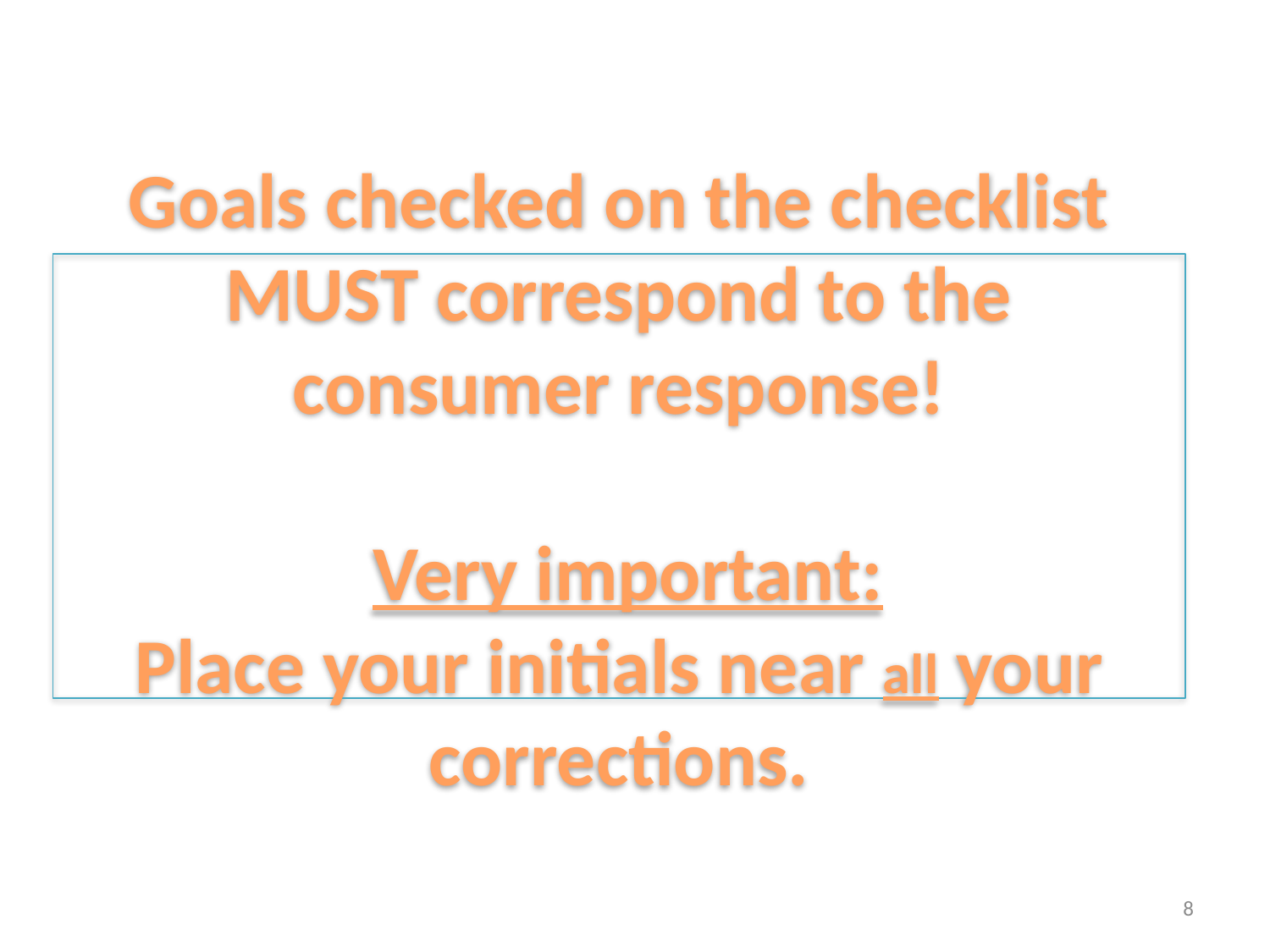

# Goals checked on the checklist MUST correspond to the consumer response! Very important: Place your initials near all your corrections.
8